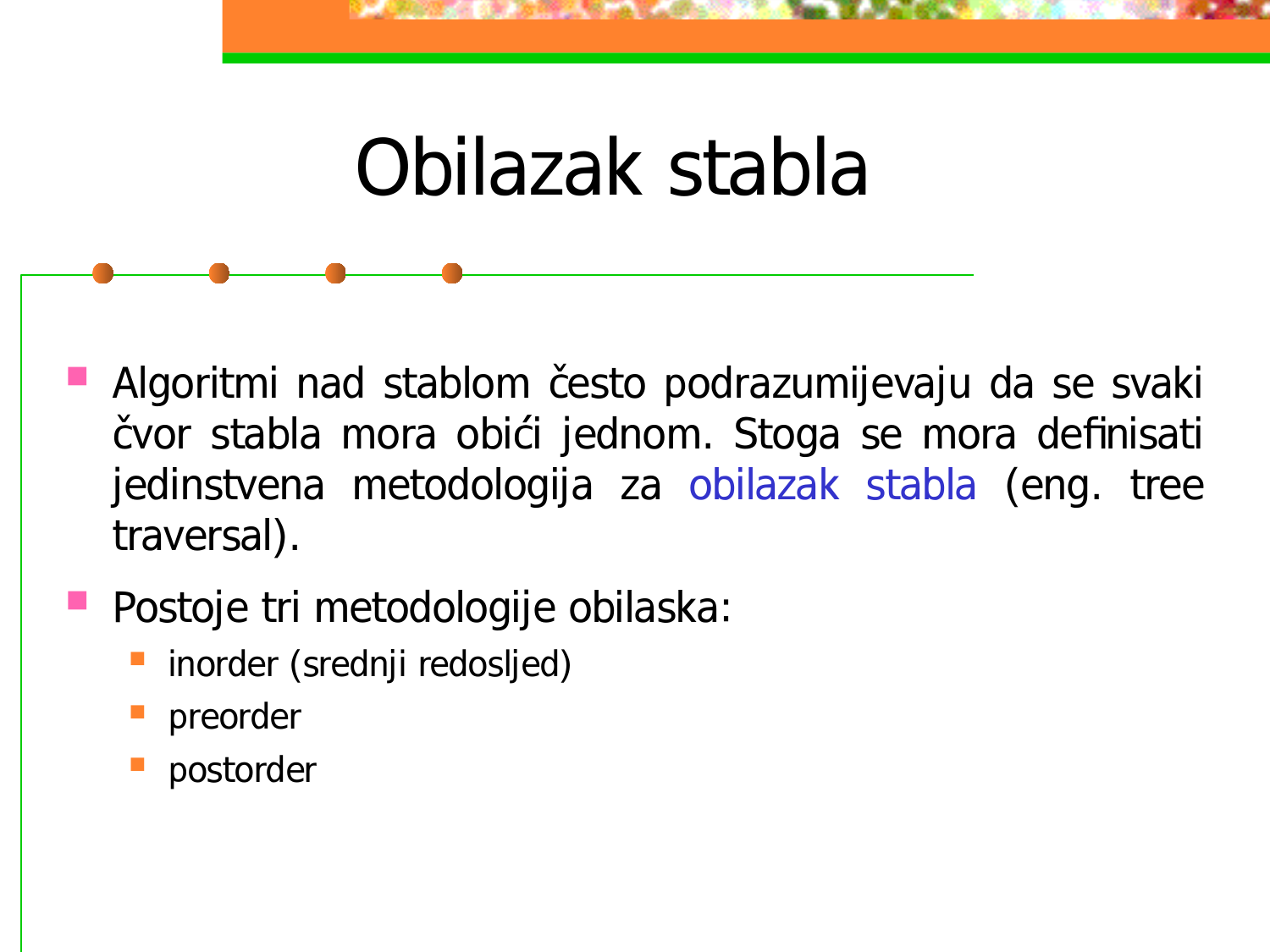

# Obilazak stabla
Algoritmi nad stablom često podrazumijevaju da se svaki čvor stabla mora obići jednom. Stoga se mora definisati jedinstvena metodologija za obilazak stabla (eng. tree traversal).
Postoje tri metodologije obilaska:
inorder (srednji redosljed)
preorder
postorder